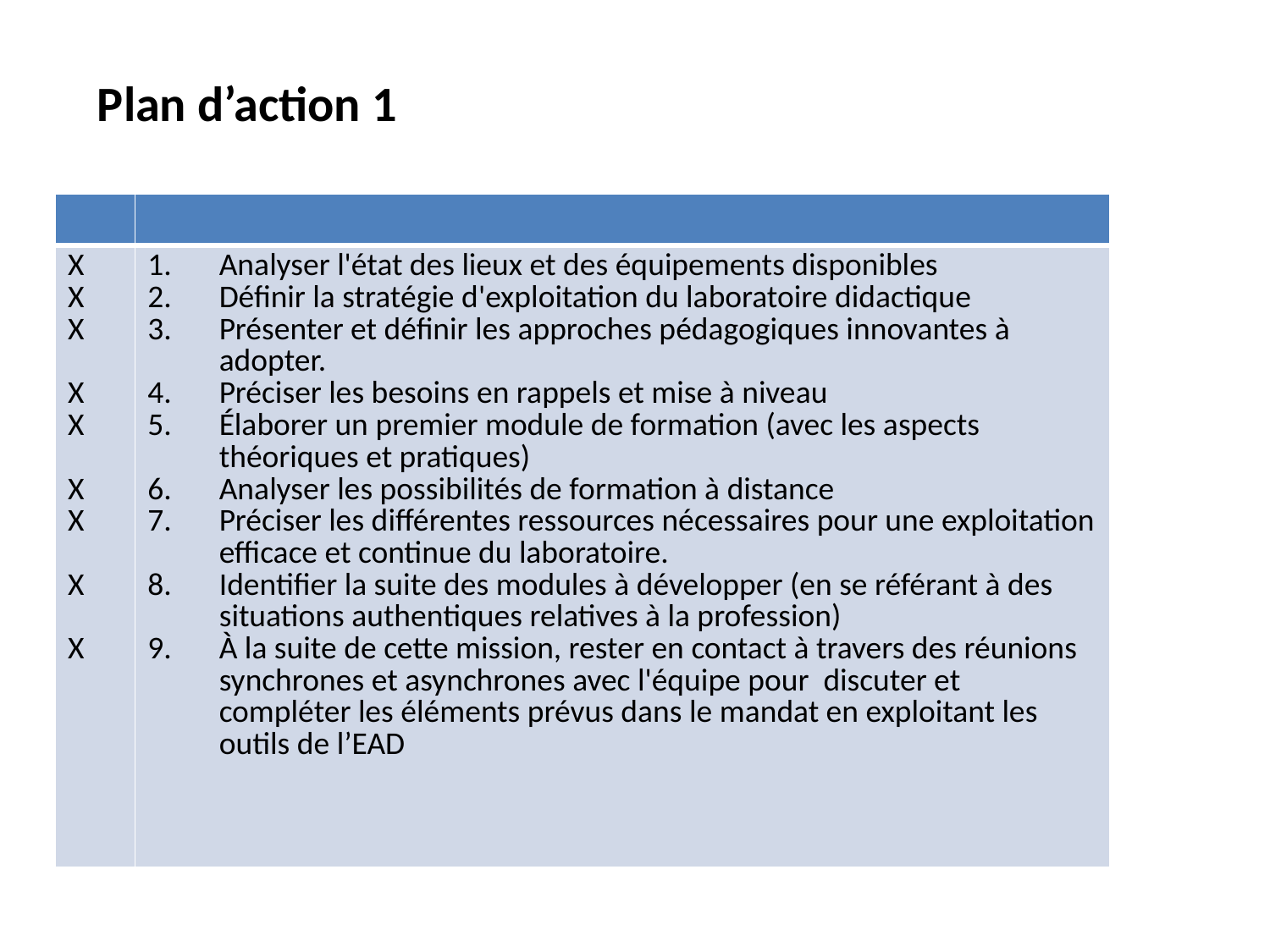

Plan d’action 1
|  |  |
| --- | --- |
| X X X X X X X X X | Analyser l'état des lieux et des équipements disponibles Définir la stratégie d'exploitation du laboratoire didactique Présenter et définir les approches pédagogiques innovantes à adopter. Préciser les besoins en rappels et mise à niveau Élaborer un premier module de formation (avec les aspects théoriques et pratiques) Analyser les possibilités de formation à distance Préciser les différentes ressources nécessaires pour une exploitation efficace et continue du laboratoire. Identifier la suite des modules à développer (en se référant à des situations authentiques relatives à la profession) À la suite de cette mission, rester en contact à travers des réunions synchrones et asynchrones avec l'équipe pour discuter et compléter les éléments prévus dans le mandat en exploitant les outils de l’EAD |